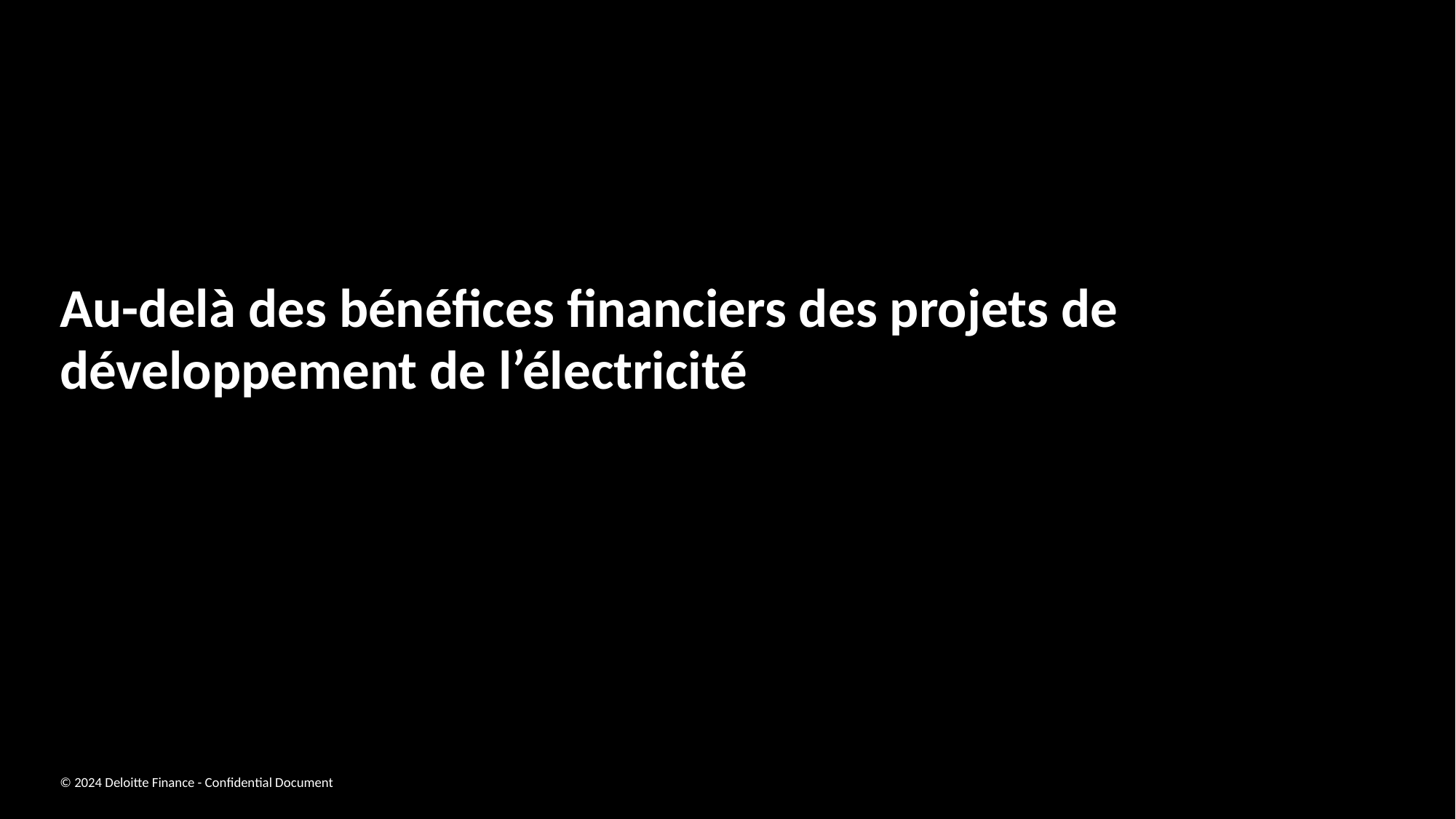

# Au-delà des bénéfices financiers des projets de développement de l’électricité

© 2024 Deloitte Finance - Confidential Document